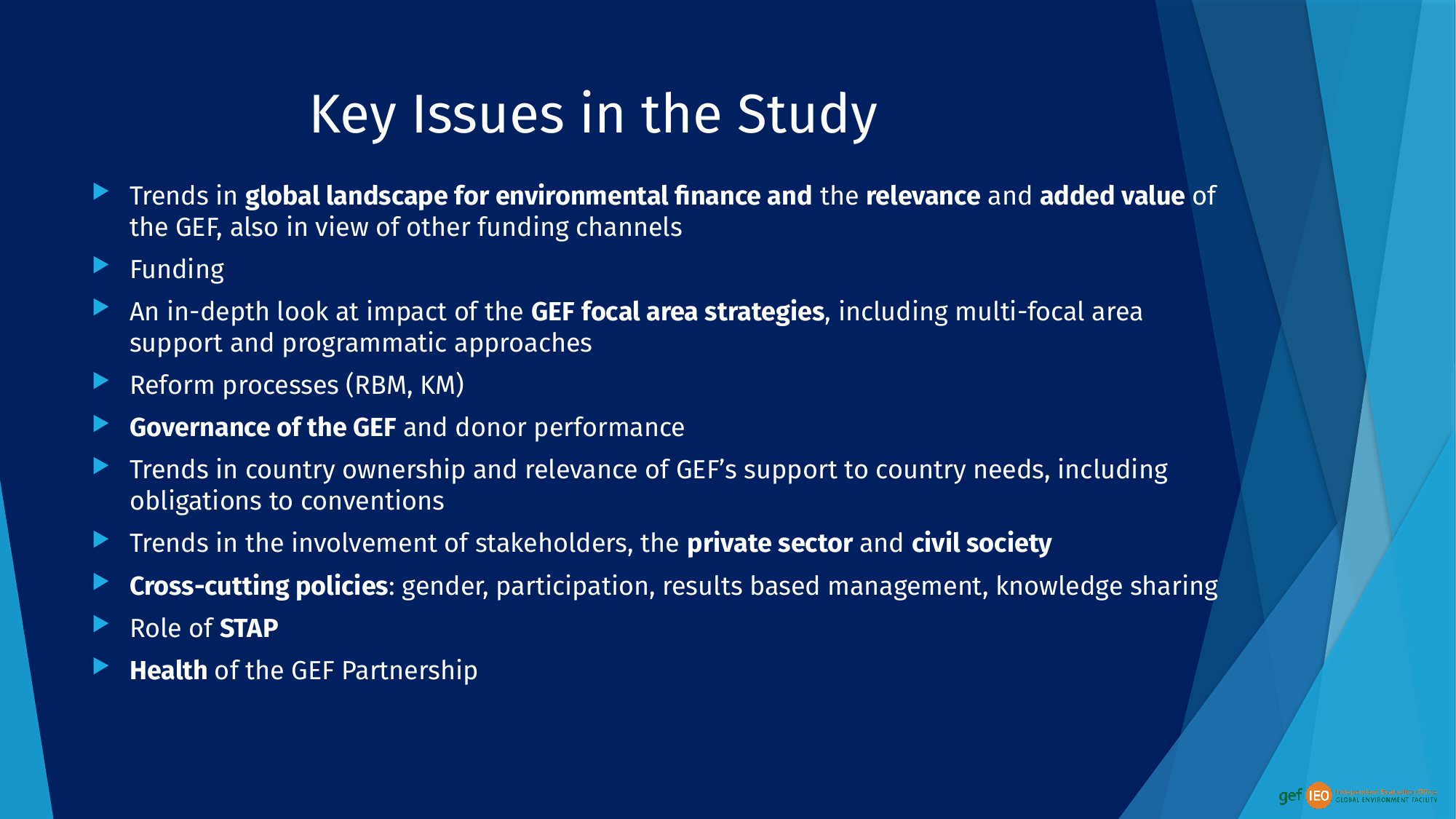

# Key Issues in the Study
Trends in global landscape for environmental finance and the relevance and added value of the GEF, also in view of other funding channels
Funding
An in-depth look at impact of the GEF focal area strategies, including multi-focal area support and programmatic approaches
Reform processes (RBM, KM)
Governance of the GEF and donor performance
Trends in country ownership and relevance of GEF’s support to country needs, including obligations to conventions
Trends in the involvement of stakeholders, the private sector and civil society
Cross-cutting policies: gender, participation, results based management, knowledge sharing
Role of STAP
Health of the GEF Partnership